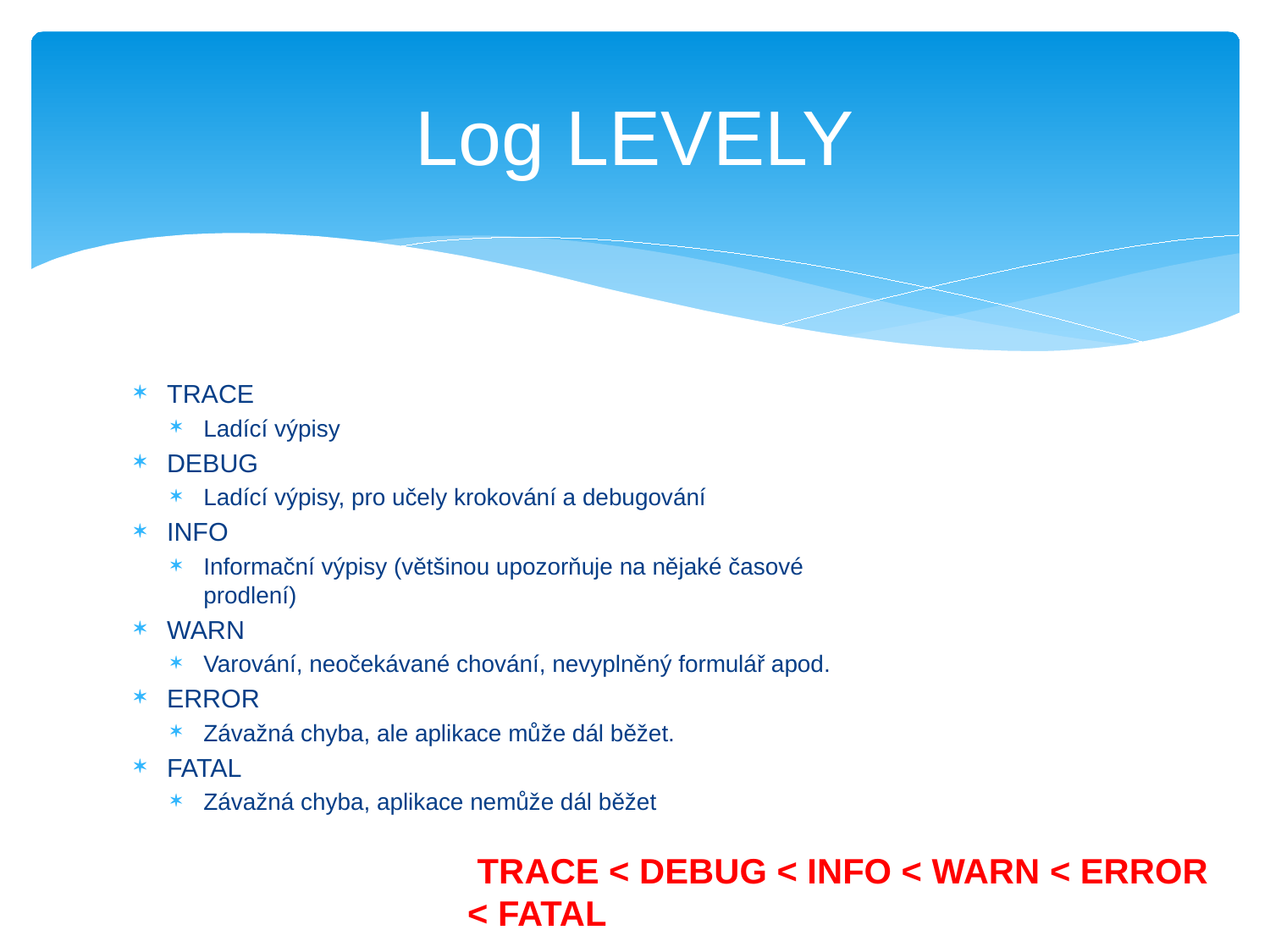

# Log LEVELY
TRACE
Ladící výpisy
DEBUG
Ladící výpisy, pro učely krokování a debugování
INFO
Informační výpisy (většinou upozorňuje na nějaké časové prodlení)
WARN
Varování, neočekávané chování, nevyplněný formulář apod.
ERROR
Závažná chyba, ale aplikace může dál běžet.
FATAL
Závažná chyba, aplikace nemůže dál běžet
 TRACE < DEBUG < INFO < WARN < ERROR < FATAL